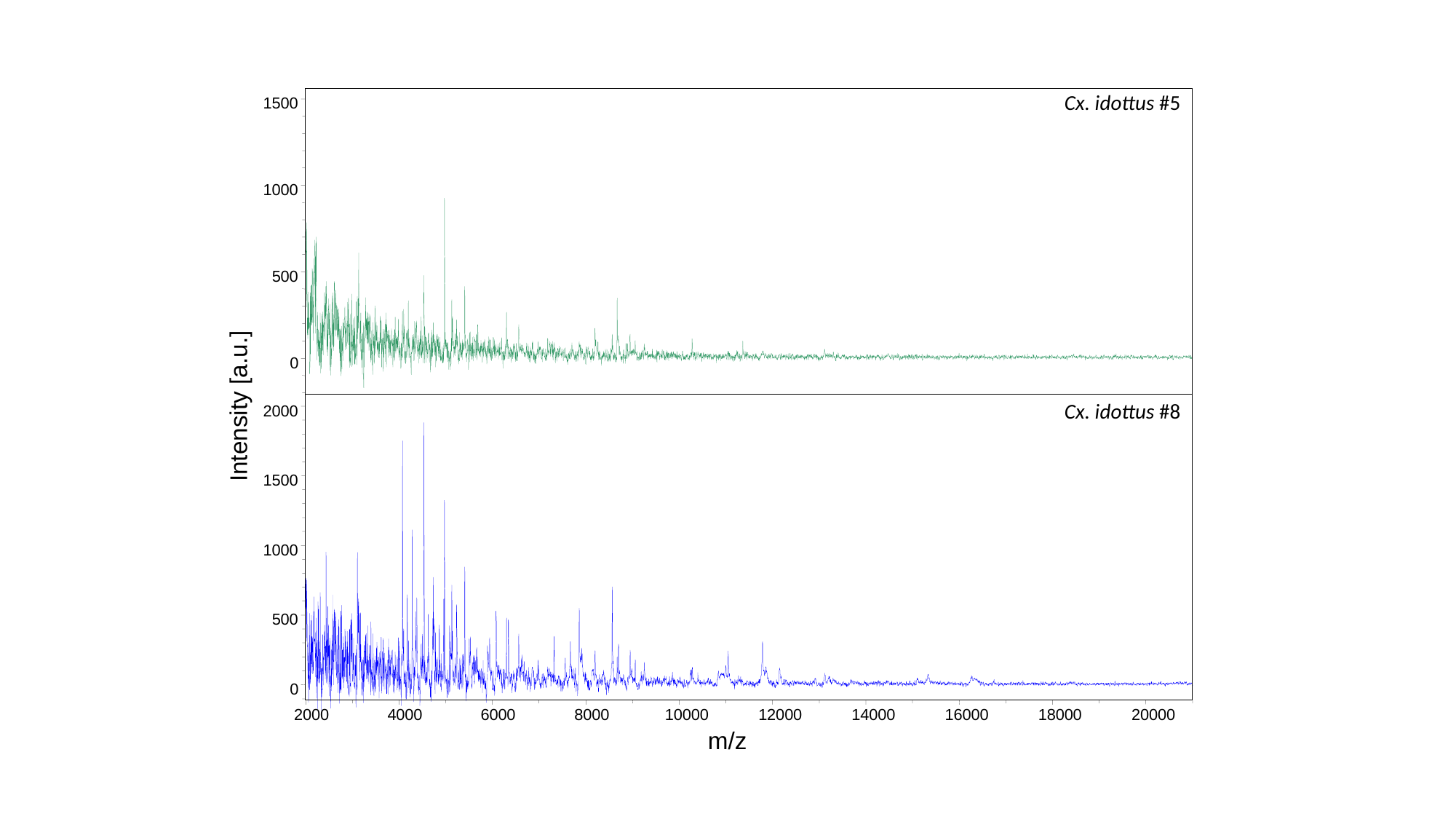

Cx. idottus #5

1500

1000

500

0

2000

1500
1000
500

0

2000
4000
6000
8000
10000
12000
14000
16000
18000
20000
Intensity [a.u.]
Cx. idottus #8
m/z